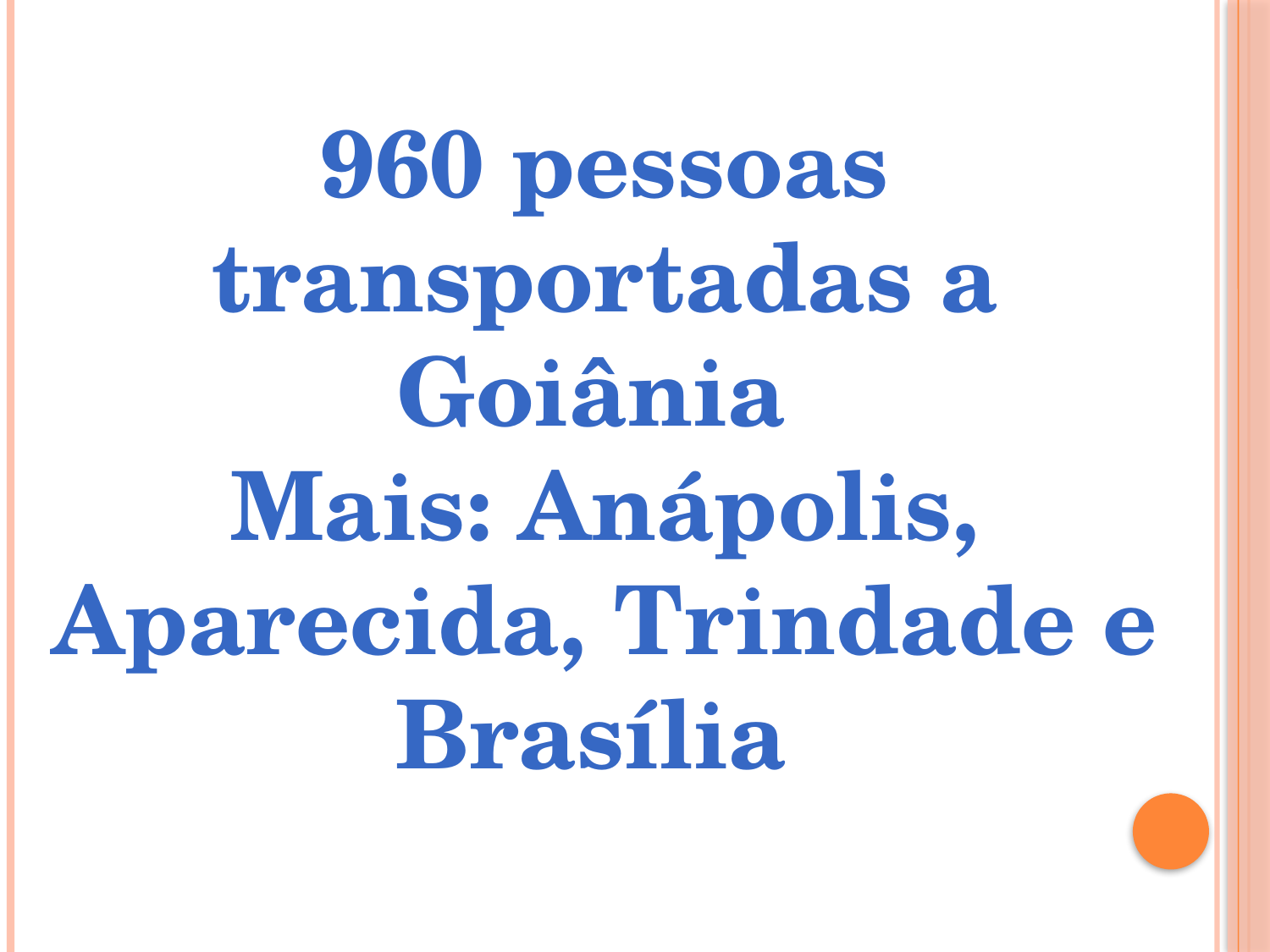

960 pessoas transportadas a Goiânia
Mais: Anápolis, Aparecida, Trindade e Brasília